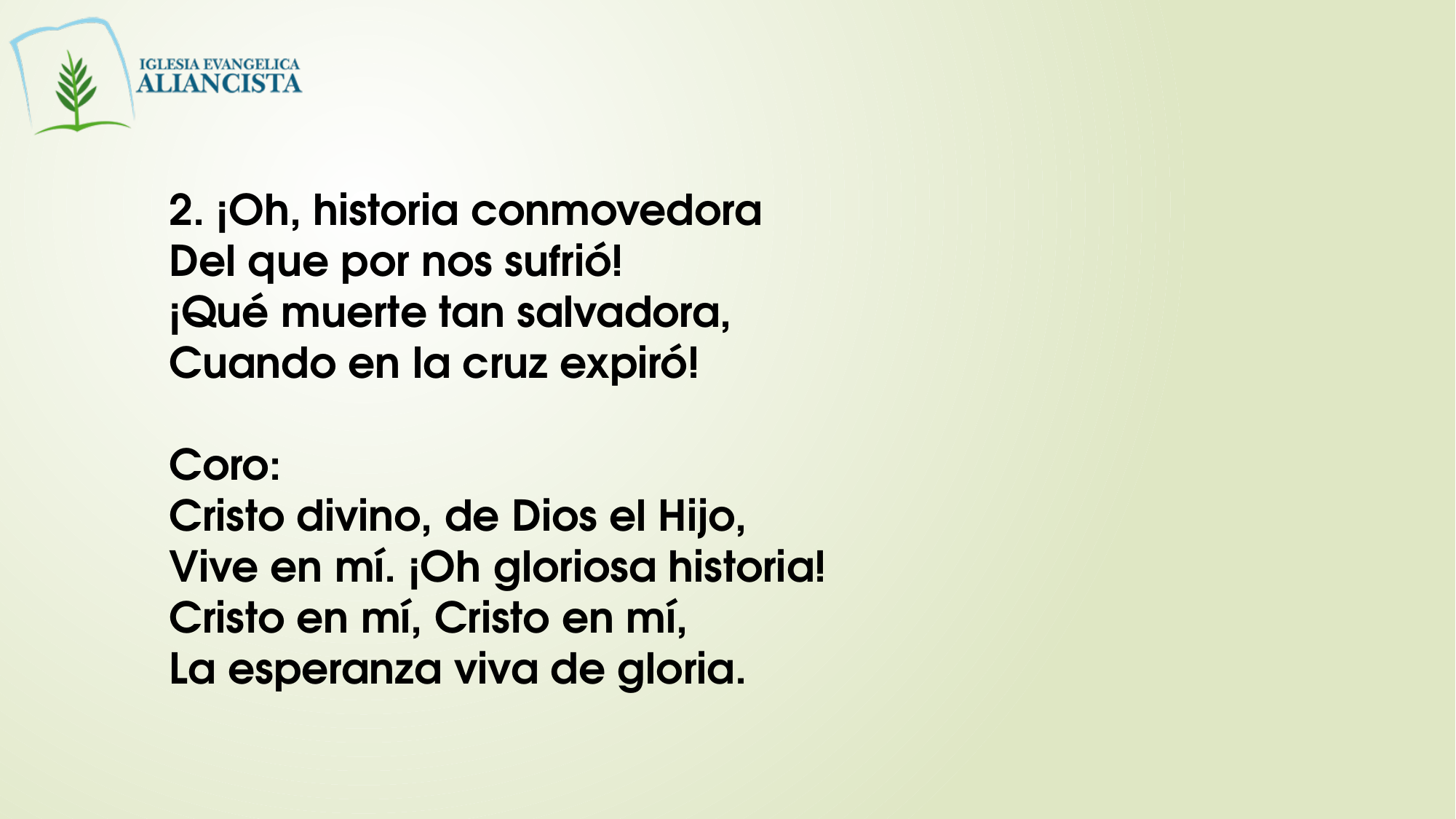

2. ¡Oh, historia conmovedora
Del que por nos sufrió!
¡Qué muerte tan salvadora,
Cuando en la cruz expiró!

Coro:
Cristo divino, de Dios el Hijo,
Vive en mí. ¡Oh gloriosa historia!
Cristo en mí, Cristo en mí,
La esperanza viva de gloria.